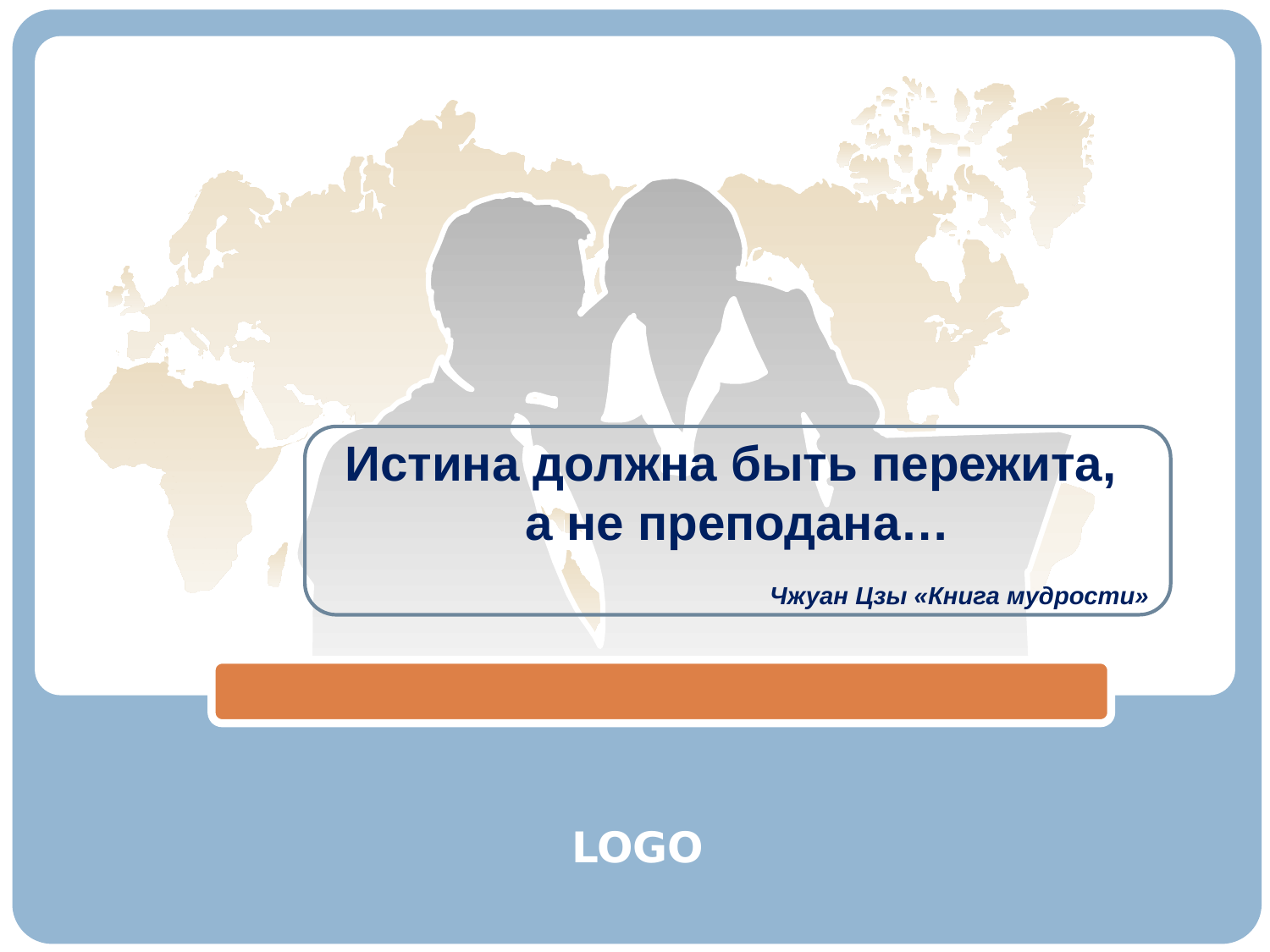

Истина должна быть пережита,
а не преподана…

Чжуан Цзы «Книга мудрости»